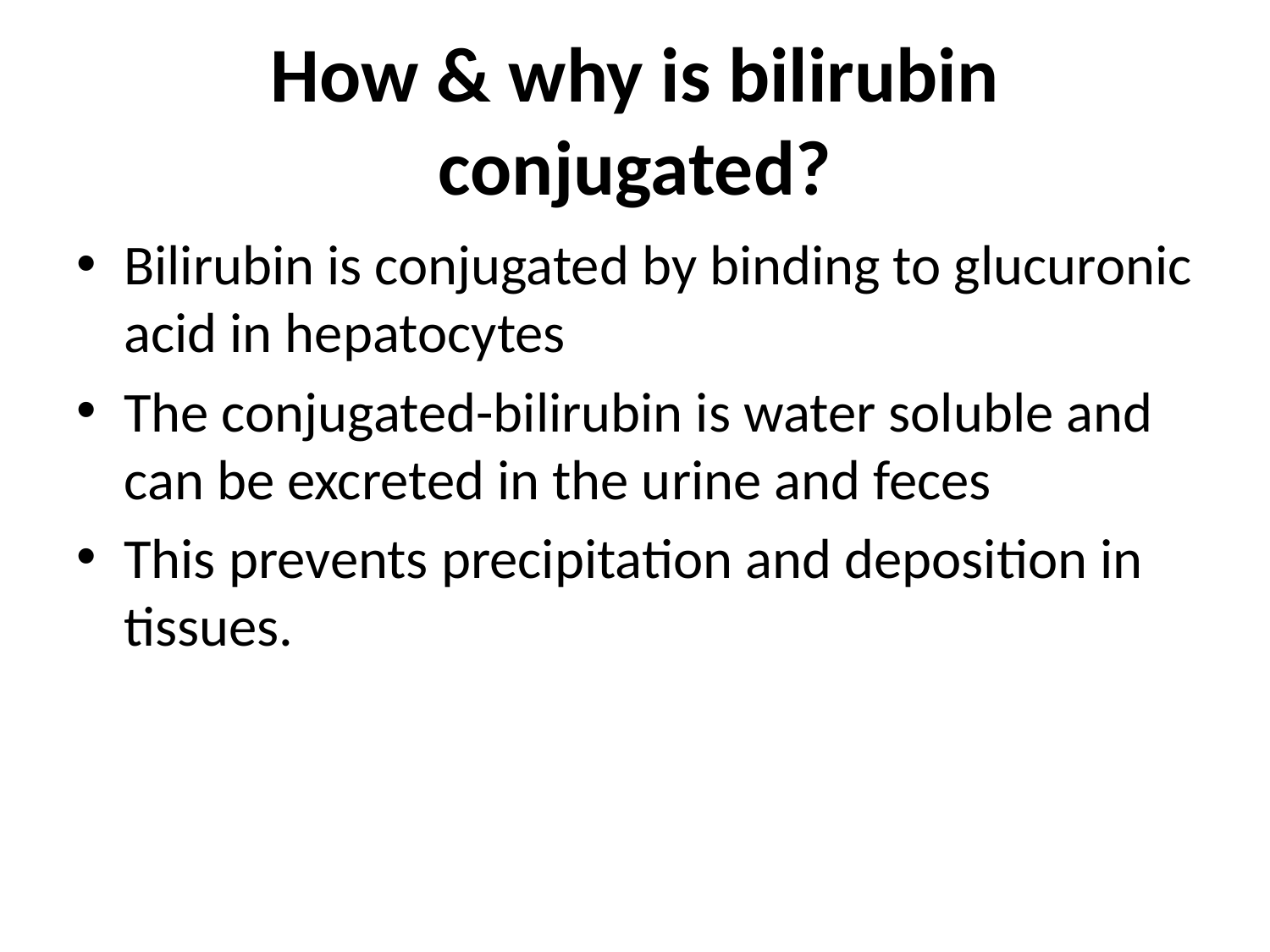

# How & why is bilirubin conjugated?
Bilirubin is conjugated by binding to glucuronic acid in hepatocytes
The conjugated-bilirubin is water soluble and can be excreted in the urine and feces
This prevents precipitation and deposition in tissues.